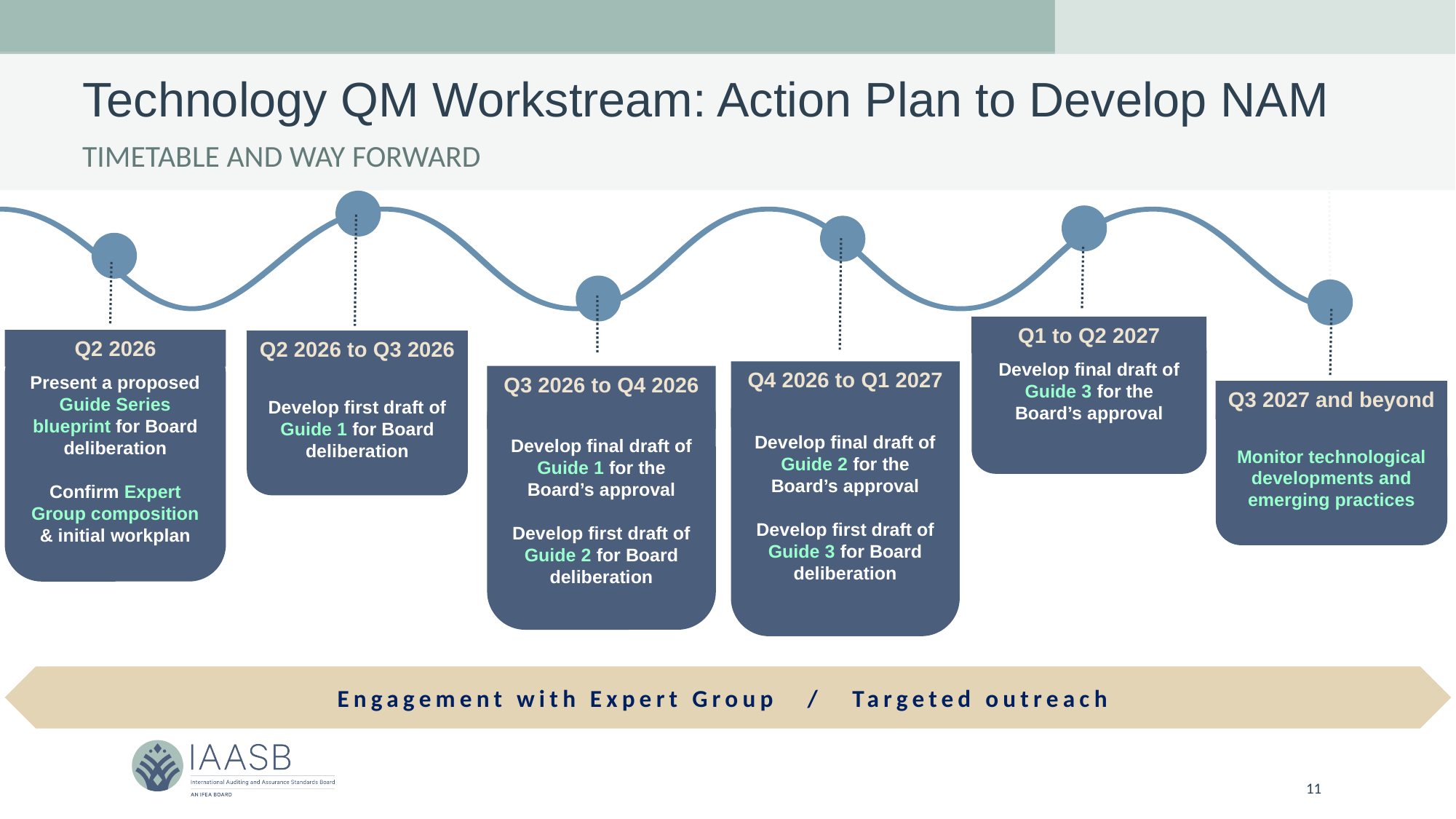

# Technology QM Workstream: Action Plan to Develop NAM
Timetable and Way Forward

Q2 2026 to Q3 2026

Develop first draft of Guide 1 for Board deliberation
Q4 2026 to Q1 2027

Develop final draft of Guide 2 for the Board’s approval

Develop first draft of Guide 3 for Board deliberation
Q1 to Q2 2027

Develop final draft of Guide 3 for the Board’s approval
Q2 2026

Present a proposed Guide Series blueprint for Board deliberation

Confirm Expert Group composition & initial workplan

Q3 2026 to Q4 2026

Develop final draft of Guide 1 for the Board’s approval

Develop first draft of Guide 2 for Board deliberation
Q3 2027 and beyond

Monitor technological developments and emerging practices
Engagement with Expert Group   /   Targeted outreach
11